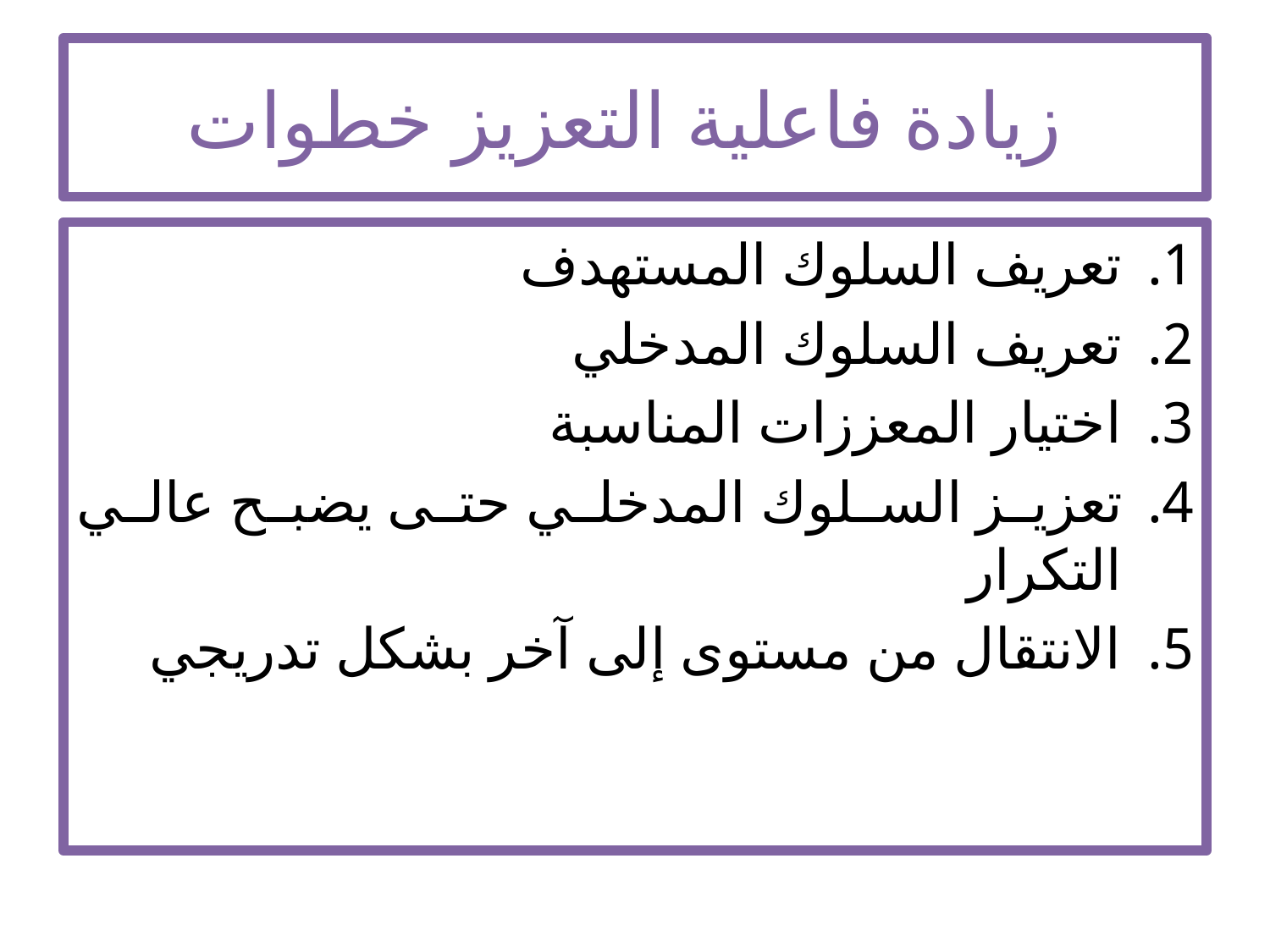

# زيادة فاعلية التعزيز خطوات
تعريف السلوك المستهدف
تعريف السلوك المدخلي
اختيار المعززات المناسبة
تعزيز السلوك المدخلي حتى يضبح عالي التكرار
الانتقال من مستوى إلى آخر بشكل تدريجي